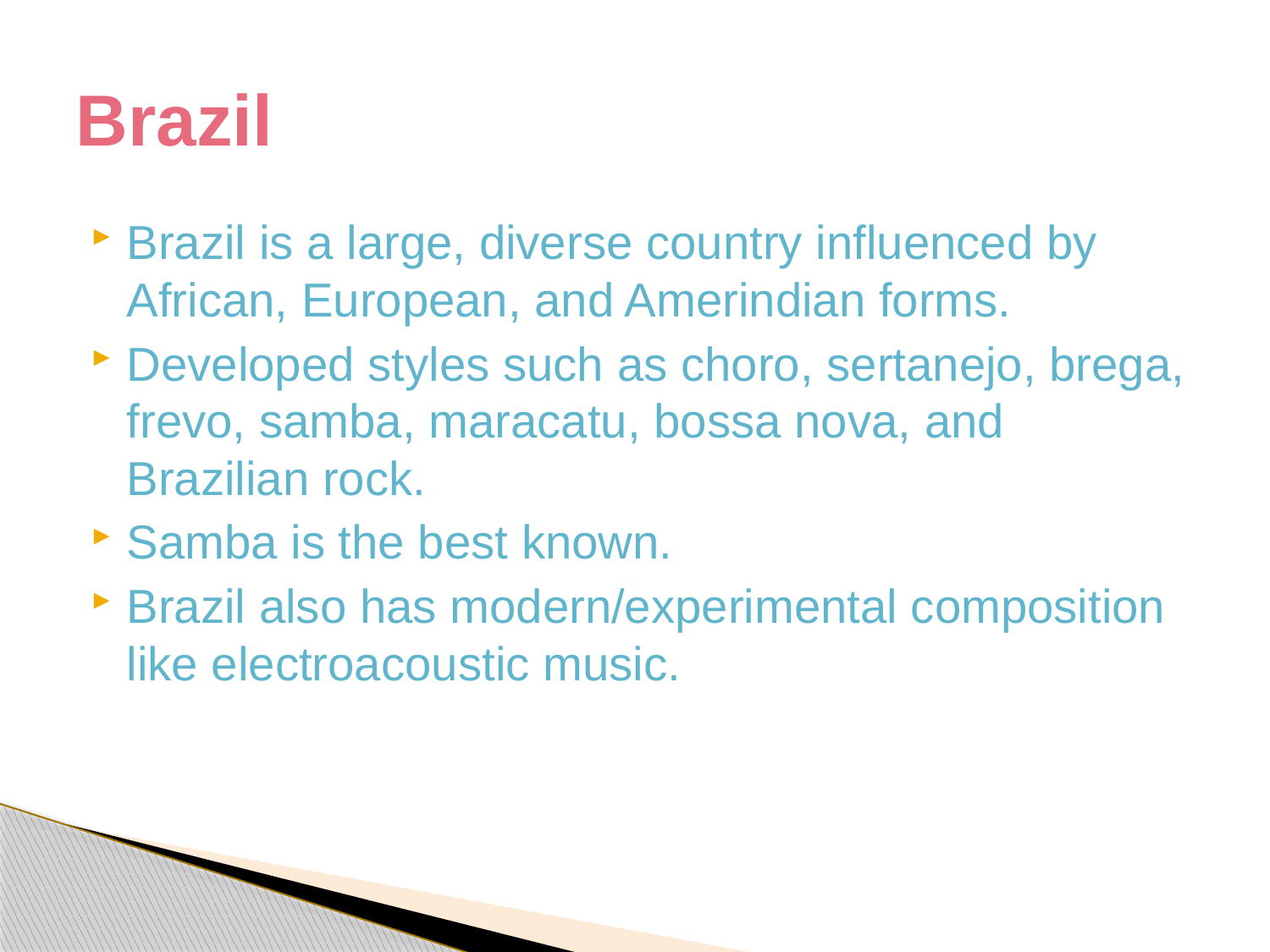

# Brazil
Brazil is a large, diverse country influenced by African, European, and Amerindian forms.
Developed styles such as choro, sertanejo, brega, frevo, samba, maracatu, bossa nova, and Brazilian rock.
Samba is the best known.
Brazil also has modern/experimental composition like electroacoustic music.